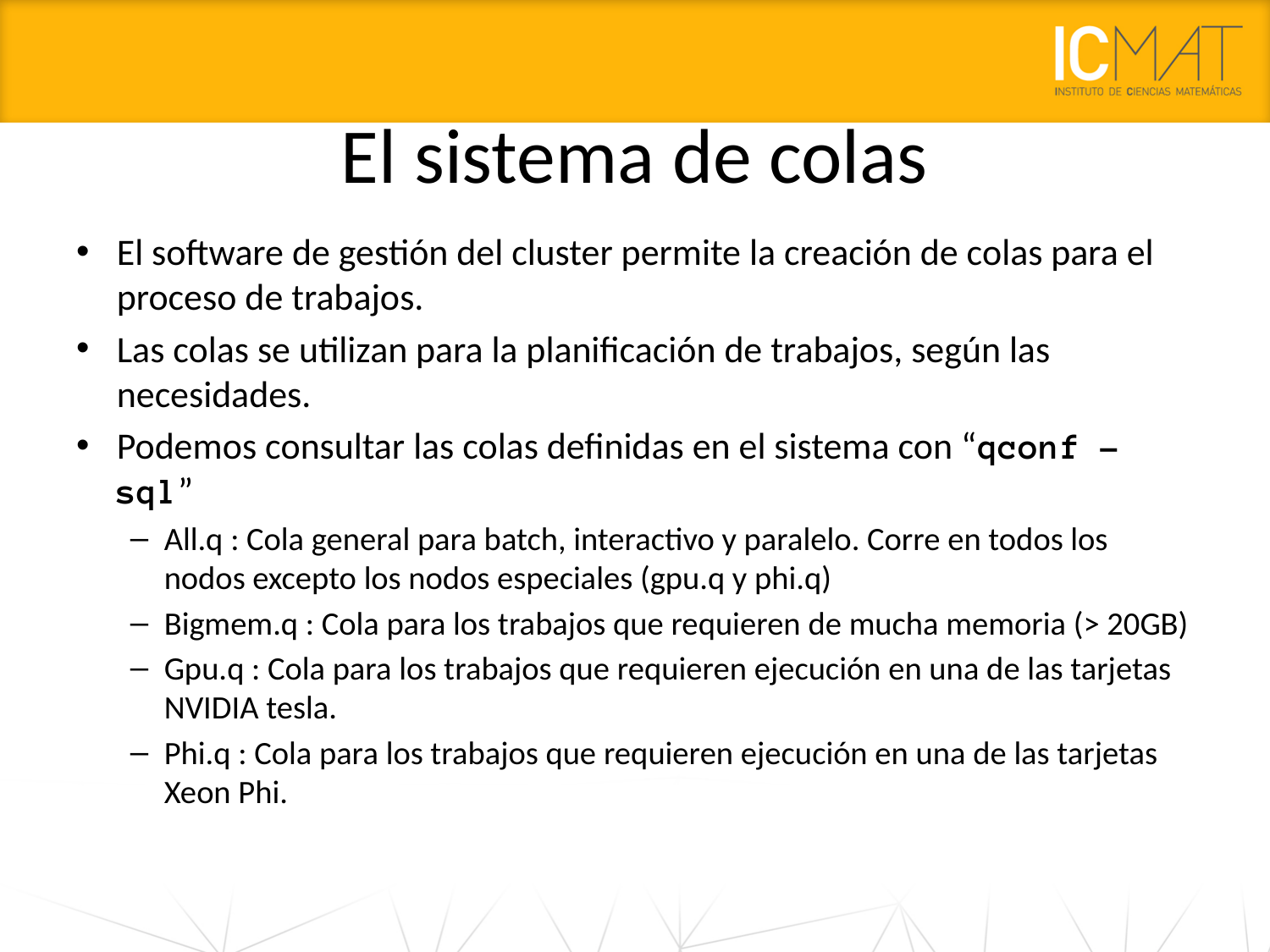

# El sistema de colas
El software de gestión del cluster permite la creación de colas para el proceso de trabajos.
Las colas se utilizan para la planificación de trabajos, según las necesidades.
Podemos consultar las colas definidas en el sistema con “qconf –sql”
All.q : Cola general para batch, interactivo y paralelo. Corre en todos los nodos excepto los nodos especiales (gpu.q y phi.q)
Bigmem.q : Cola para los trabajos que requieren de mucha memoria (> 20GB)
Gpu.q : Cola para los trabajos que requieren ejecución en una de las tarjetas NVIDIA tesla.
Phi.q : Cola para los trabajos que requieren ejecución en una de las tarjetas Xeon Phi.